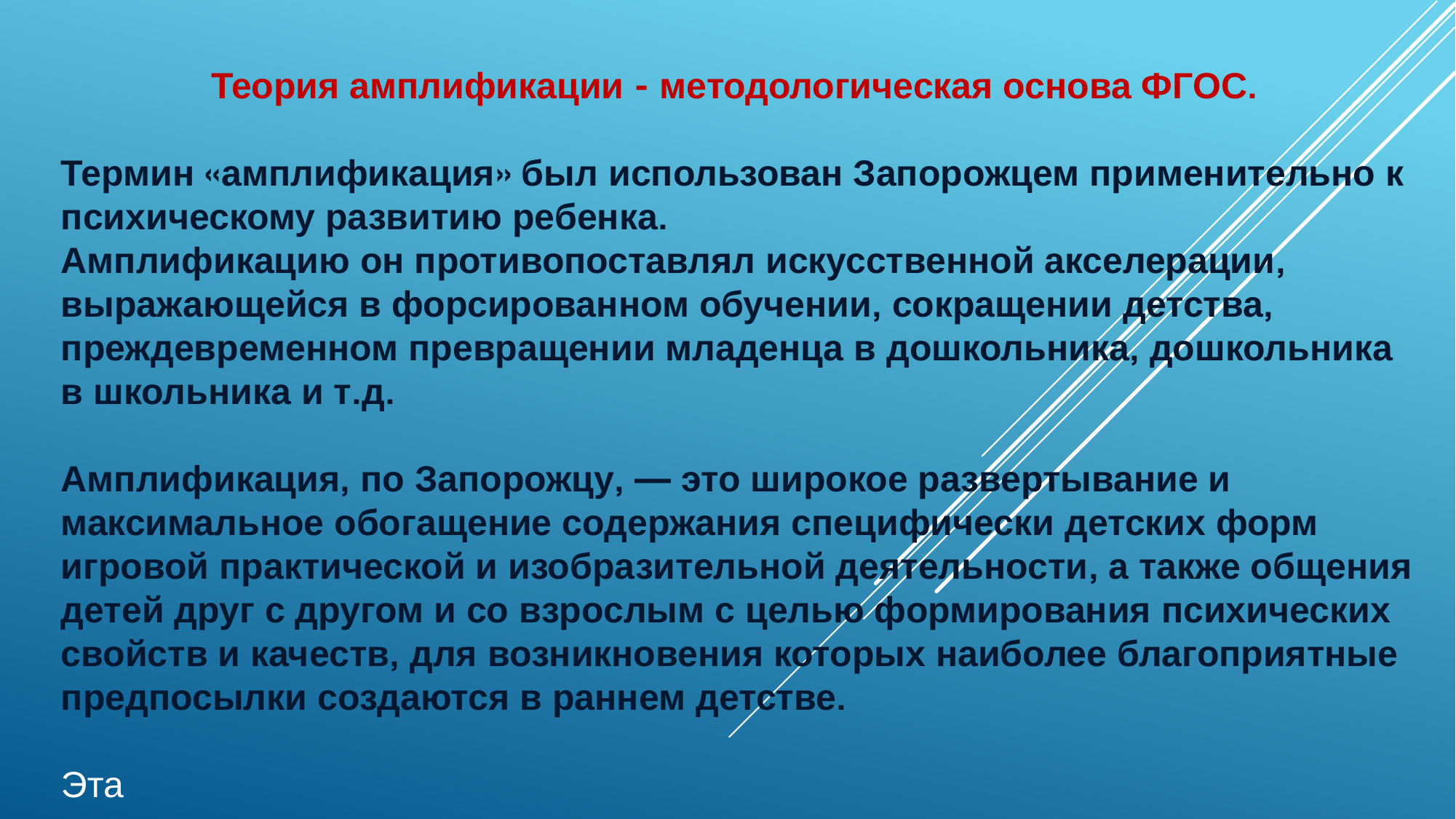

Теория амплификации - методологическая основа ФГОС.

Термин «амплификация» был использован Запорожцем применительно к психическому развитию ребенка.
Амплификацию он противопоставлял искусственной акселерации, выражающейся в форсированном обучении, сокращении детства, преждевременном превращении младенца в дошкольника, дошкольника в школьника и т.д.

Амплификация, по Запорожцу, — это широкое развертывание и максимальное обогащение содержания специфически детских форм игровой практической и изобразительной деятельности, а также общения детей друг с другом и со взрослым с целью формирования психических свойств и качеств, для возникновения которых наиболее благоприятные предпосылки создаются в раннем детстве.

Эта
#